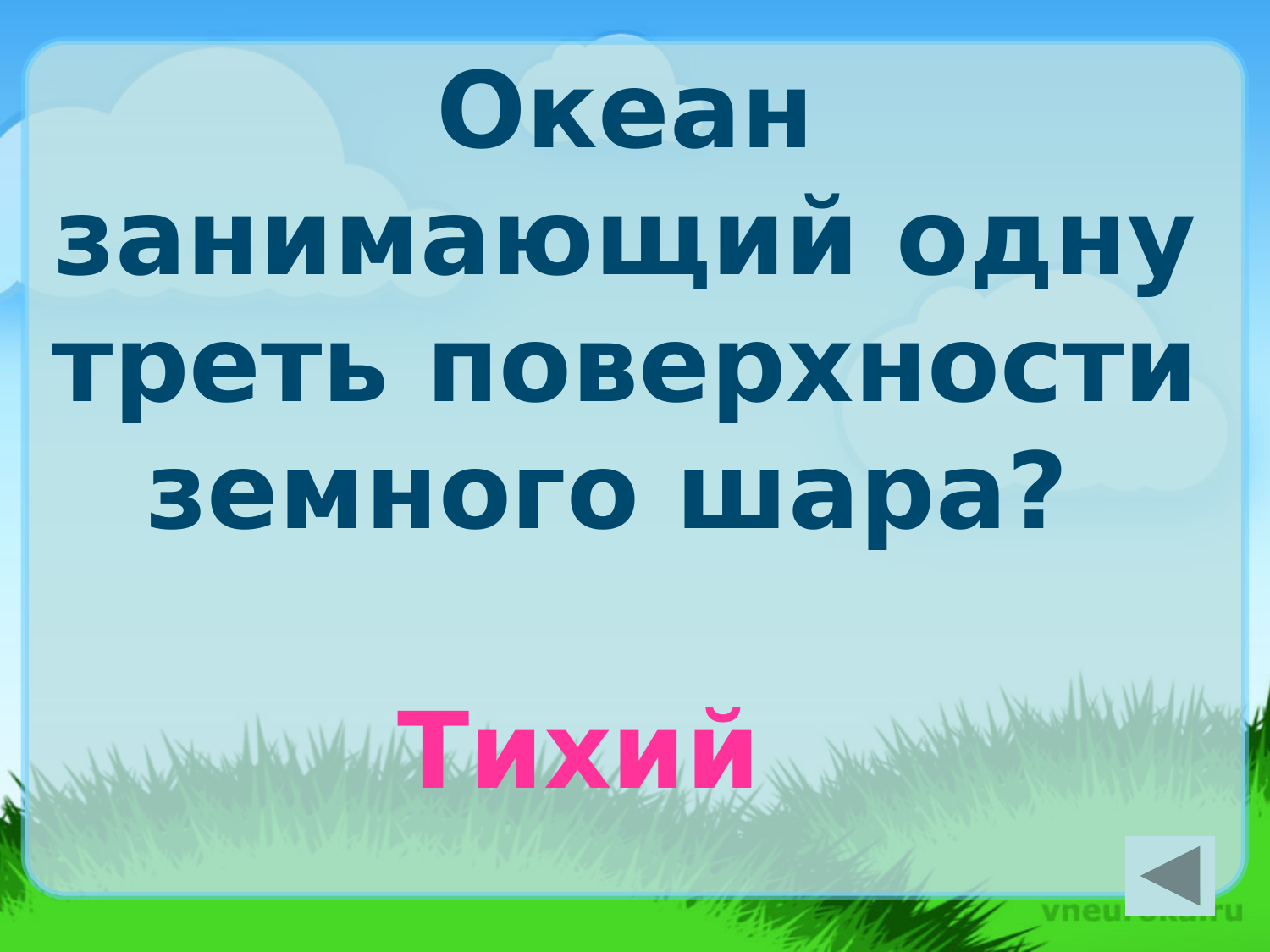

# Океан занимающий одну треть поверхности земного шара?
Тихий